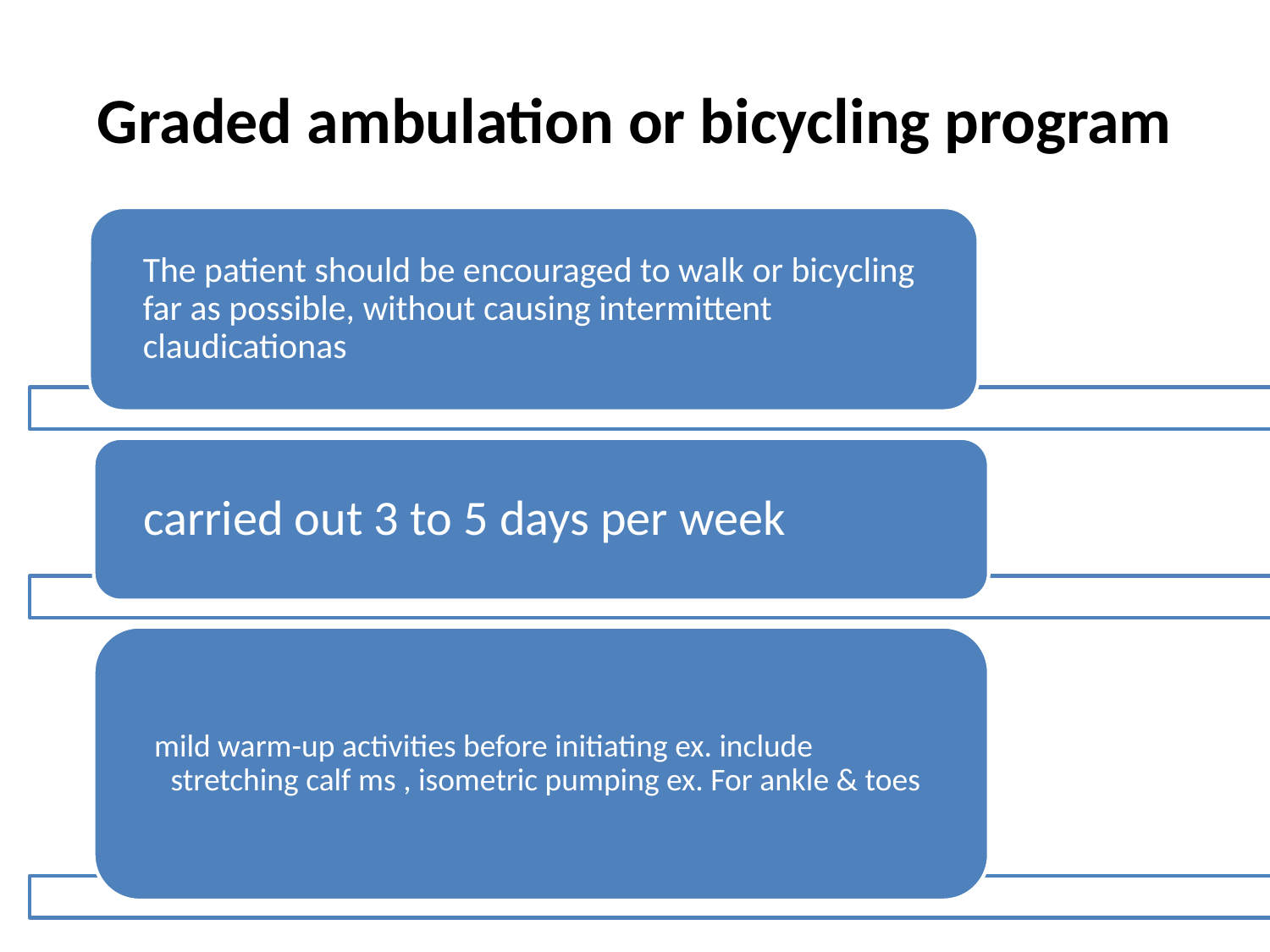

# Graded ambulation or bicycling program
The patient should be encouraged to walk or bicycling far as possible, without causing intermittent claudicationas
carried out 3 to 5 days per week
mild warm-up activities before initiating ex. include stretching calf ms , isometric pumping ex. For ankle & toes